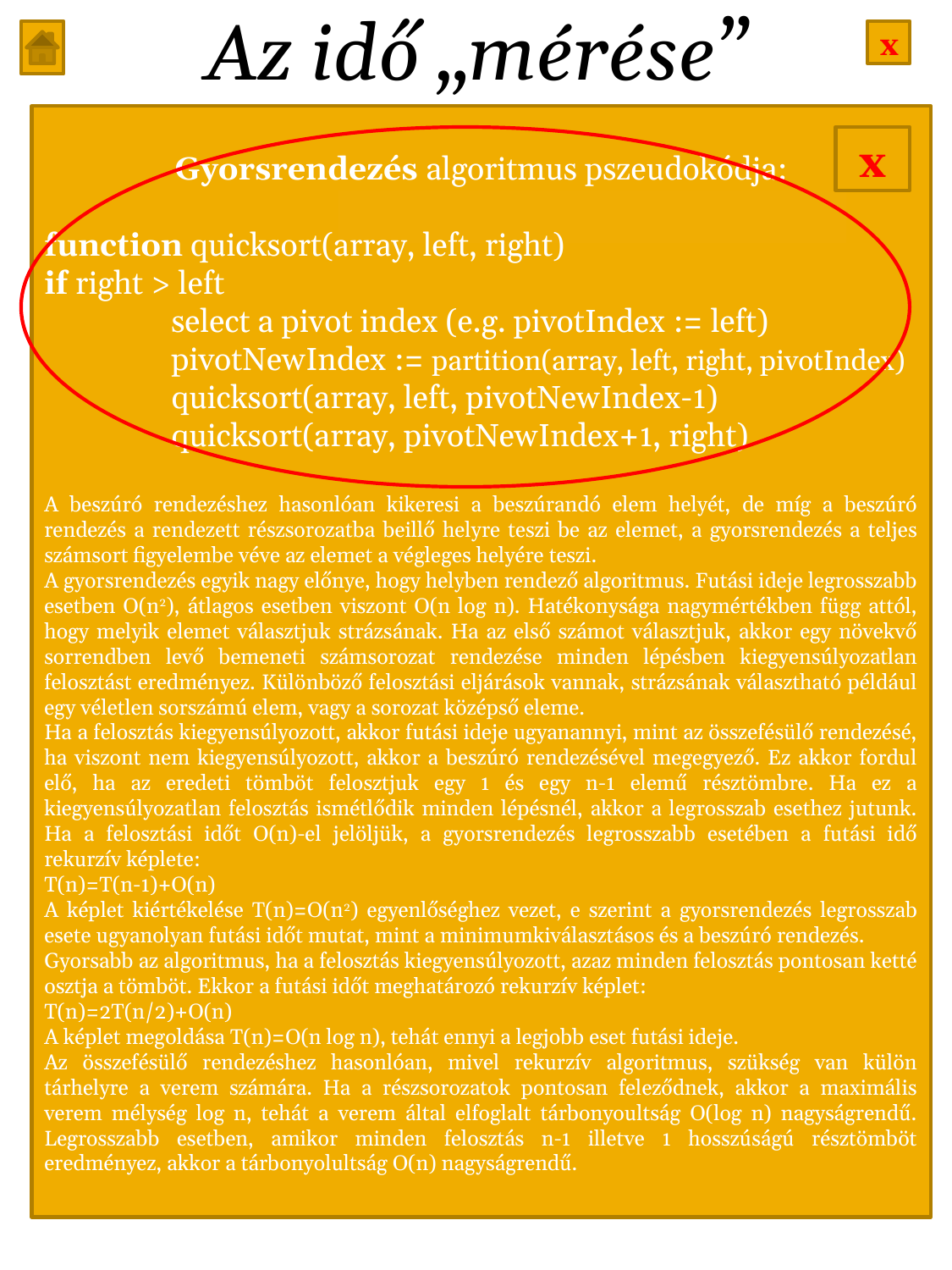

# Az idő „mérése”
Bármelyik becslésből következtethetünk arra, hogy a pszeudokódban leírt sor ugyanannyi idő alatt lesz végrehajtva.

Viszont van néhány érv, ami e döntés ellen szól. Mint például az, hogy bizonyos sorok nem konstans idő alatt hajtódnak végre.
Gyorsrendezés algoritmus pszeudokódja:

function quicksort(array, left, right)
if right > left
    	select a pivot index (e.g. pivotIndex := left)
 	pivotNewIndex := partition(array, left, right, pivotIndex)
	quicksort(array, left, pivotNewIndex-1)
	quicksort(array, pivotNewIndex+1, right)

A beszúró rendezéshez hasonlóan kikeresi a beszúrandó elem helyét, de míg a beszúró rendezés a rendezett részsorozatba beillő helyre teszi be az elemet, a gyorsrendezés a teljes számsort figyelembe véve az elemet a végleges helyére teszi.
A gyorsrendezés egyik nagy előnye, hogy helyben rendező algoritmus. Futási ideje legrosszabb esetben O(n2), átlagos esetben viszont O(n log n). Hatékonysága nagymértékben függ attól, hogy melyik elemet választjuk strázsának. Ha az első számot választjuk, akkor egy növekvő sorrendben levő bemeneti számsorozat rendezése minden lépésben kiegyensúlyozatlan felosztást eredményez. Különböző felosztási eljárások vannak, strázsának választható például egy véletlen sorszámú elem, vagy a sorozat középső eleme.
Ha a felosztás kiegyensúlyozott, akkor futási ideje ugyanannyi, mint az összefésülő rendezésé, ha viszont nem kiegyensúlyozott, akkor a beszúró rendezésével megegyező. Ez akkor fordul elő, ha az eredeti tömböt felosztjuk egy 1 és egy n-1 elemű résztömbre. Ha ez a kiegyensúlyozatlan felosztás ismétlődik minden lépésnél, akkor a legrosszab esethez jutunk. Ha a felosztási időt O(n)-el jelöljük, a gyorsrendezés legrosszabb esetében a futási idő rekurzív képlete:
T(n)=T(n-1)+O(n)
A képlet kiértékelése T(n)=O(n2) egyenlőséghez vezet, e szerint a gyorsrendezés legrosszab esete ugyanolyan futási időt mutat, mint a minimumkiválasztásos és a beszúró rendezés.
Gyorsabb az algoritmus, ha a felosztás kiegyensúlyozott, azaz minden felosztás pontosan ketté osztja a tömböt. Ekkor a futási időt meghatározó rekurzív képlet:
T(n)=2T(n/2)+O(n)
A képlet megoldása T(n)=O(n log n), tehát ennyi a legjobb eset futási ideje.
Az összefésülő rendezéshez hasonlóan, mivel rekurzív algoritmus, szükség van külön tárhelyre a verem számára. Ha a részsorozatok pontosan feleződnek, akkor a maximális verem mélység log n, tehát a verem által elfoglalt tárbonyoultság O(log n) nagyságrendű. Legrosszabb esetben, amikor minden felosztás n-1 illetve 1 hosszúságú résztömböt eredményez, akkor a tárbonyolultság O(n) nagyságrendű.

x

Nyilvánvaló, hogy különböző sorokra más időintervallumokat kapunk, de ugyanaz a sor, mindig ugyanazon az időintervallumon fog végrehajtódni.
Így ha egy olyan sorunk van, mellyel egy sorozatot akarunk rendezni, akkor ennek a sornak a végrehajtási ideje függ a sorozat méretétől. Mégis, egy ilyen sor magába rejt egy csomó lépést, melyek nem voltak bemutatva a leírás egyszerűsége végett.